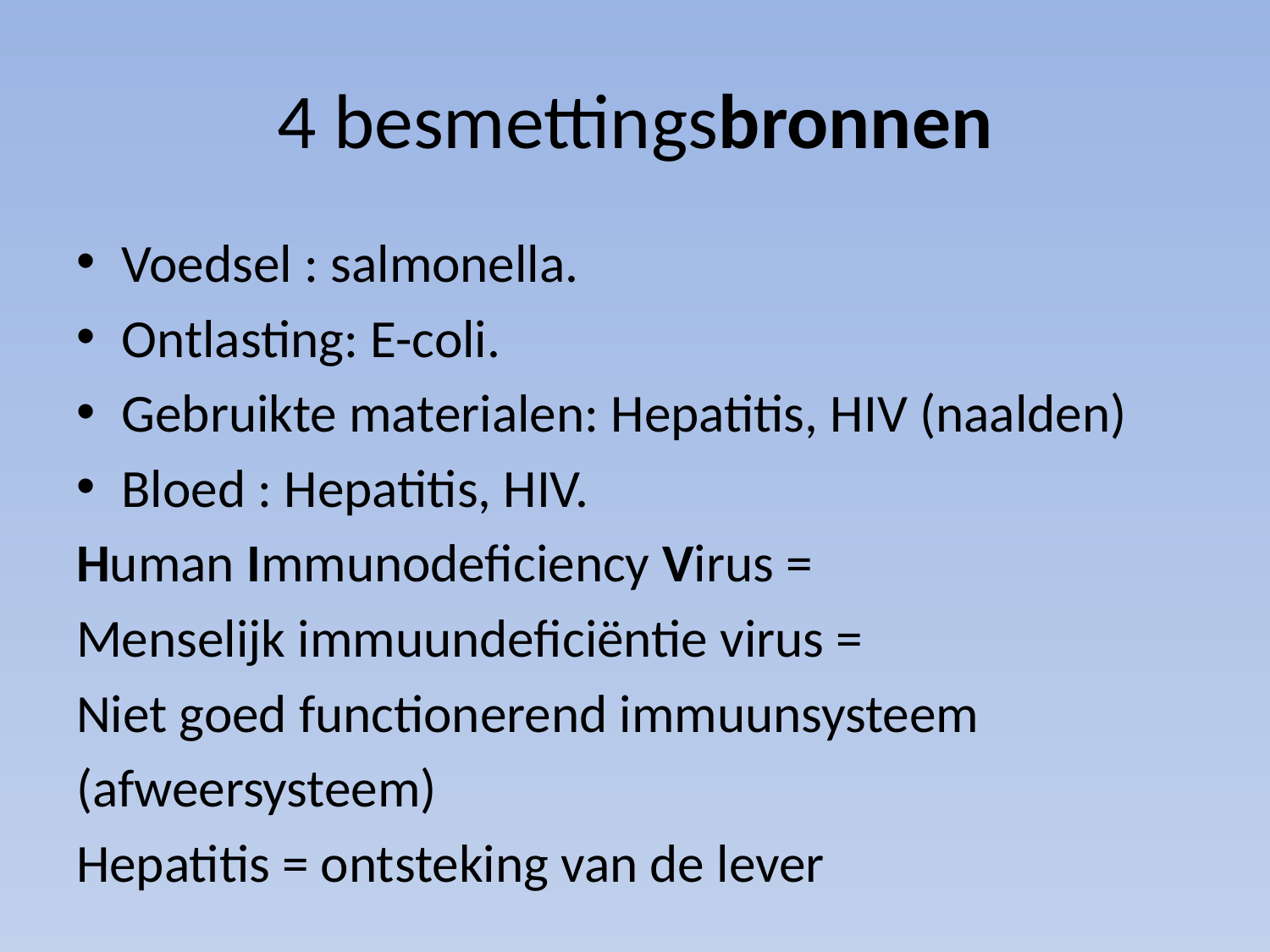

# 4 besmettingsbronnen
Voedsel : salmonella.
Ontlasting: E-coli.
Gebruikte materialen: Hepatitis, HIV (naalden)
Bloed : Hepatitis, HIV.
Human Immunodeficiency Virus =
Menselijk immuundeficiëntie virus =
Niet goed functionerend immuunsysteem
(afweersysteem)
Hepatitis = ontsteking van de lever